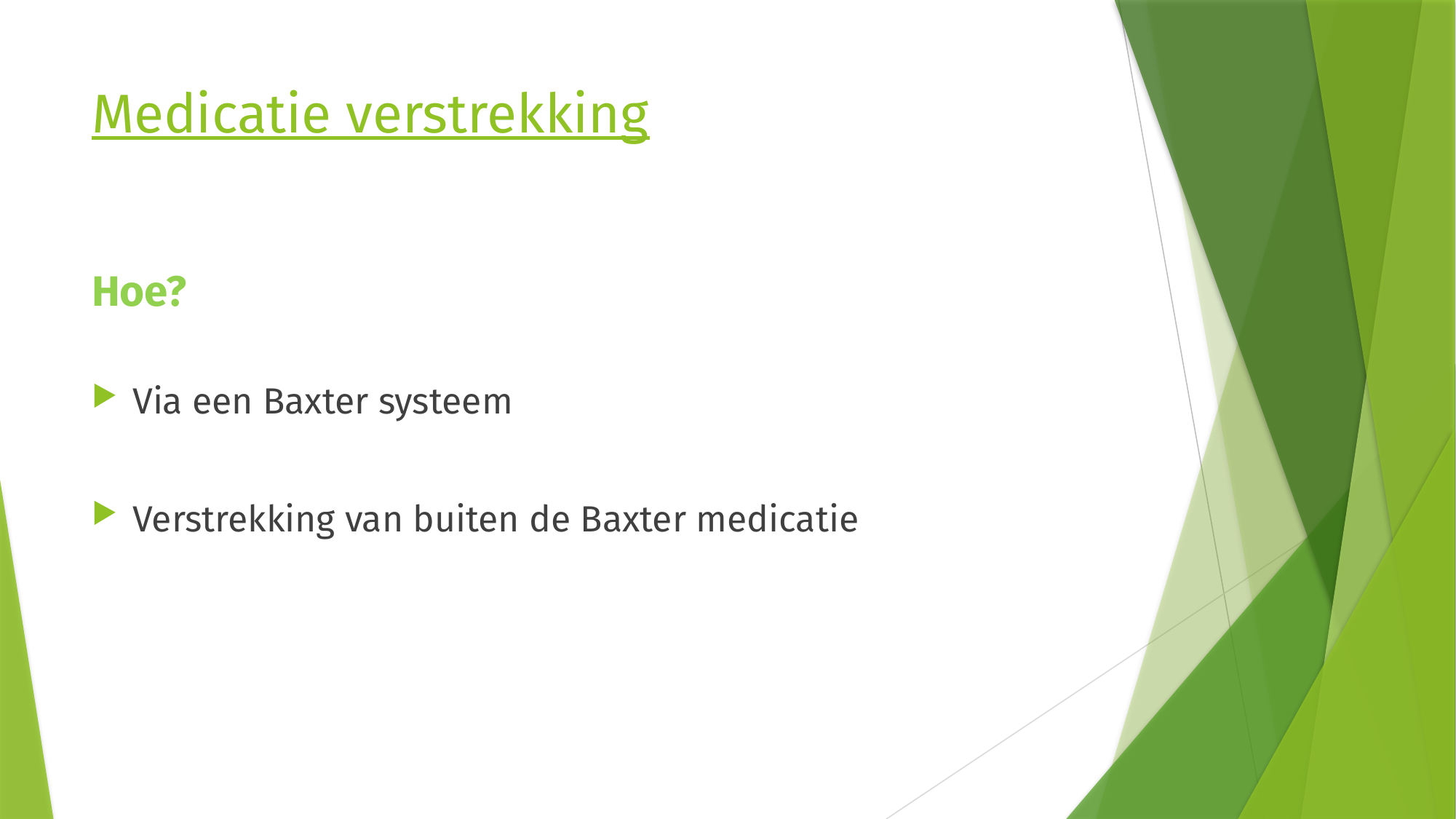

# Medicatie verstrekking
Hoe?

Via een Baxter systeem

Verstrekking van buiten de Baxter medicatie